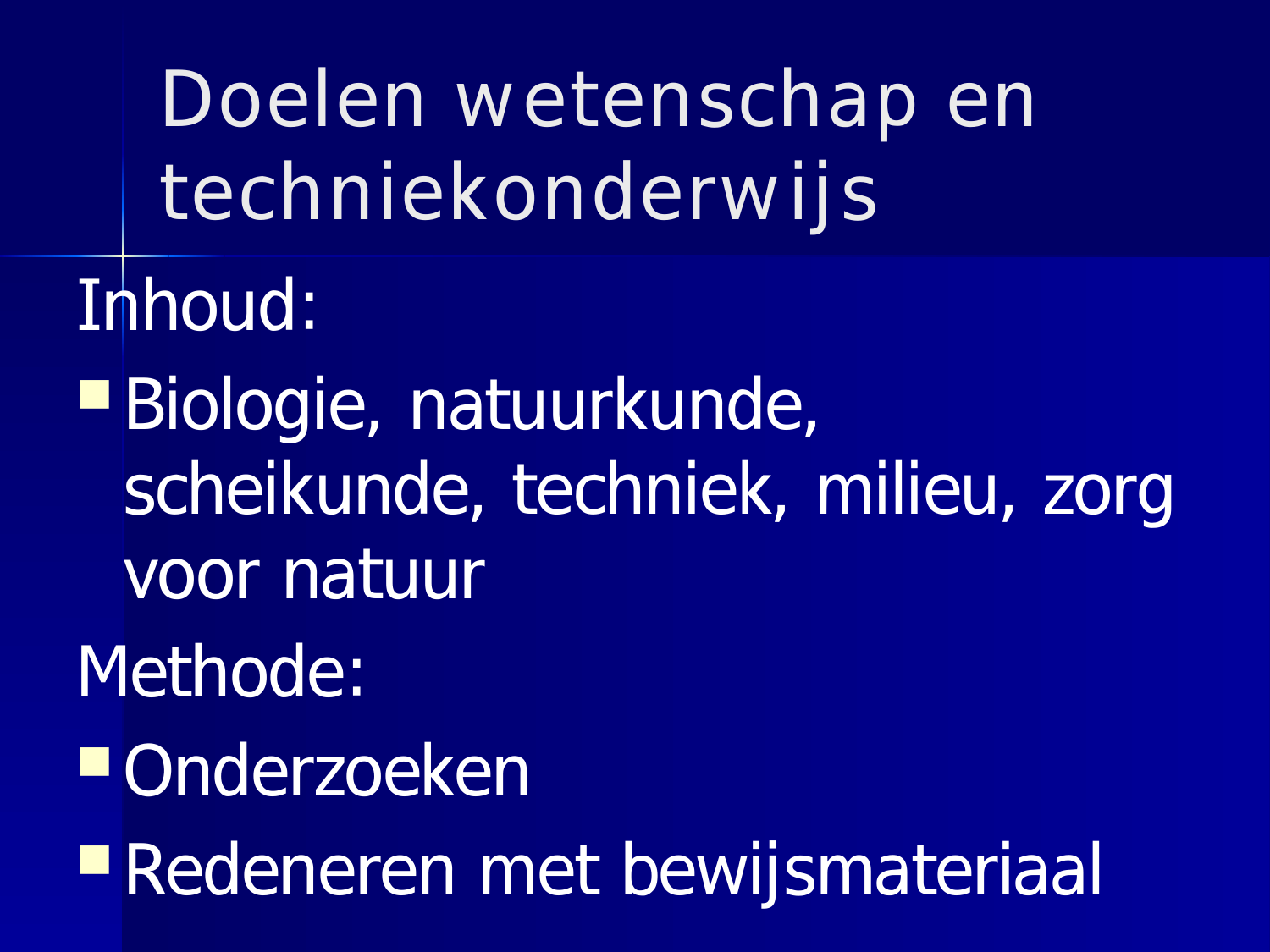

# Doelen wetenschap en techniekonderwijs
Inhoud:
Biologie, natuurkunde, scheikunde, techniek, milieu, zorg voor natuur
Methode:
Onderzoeken
Redeneren met bewijsmateriaal